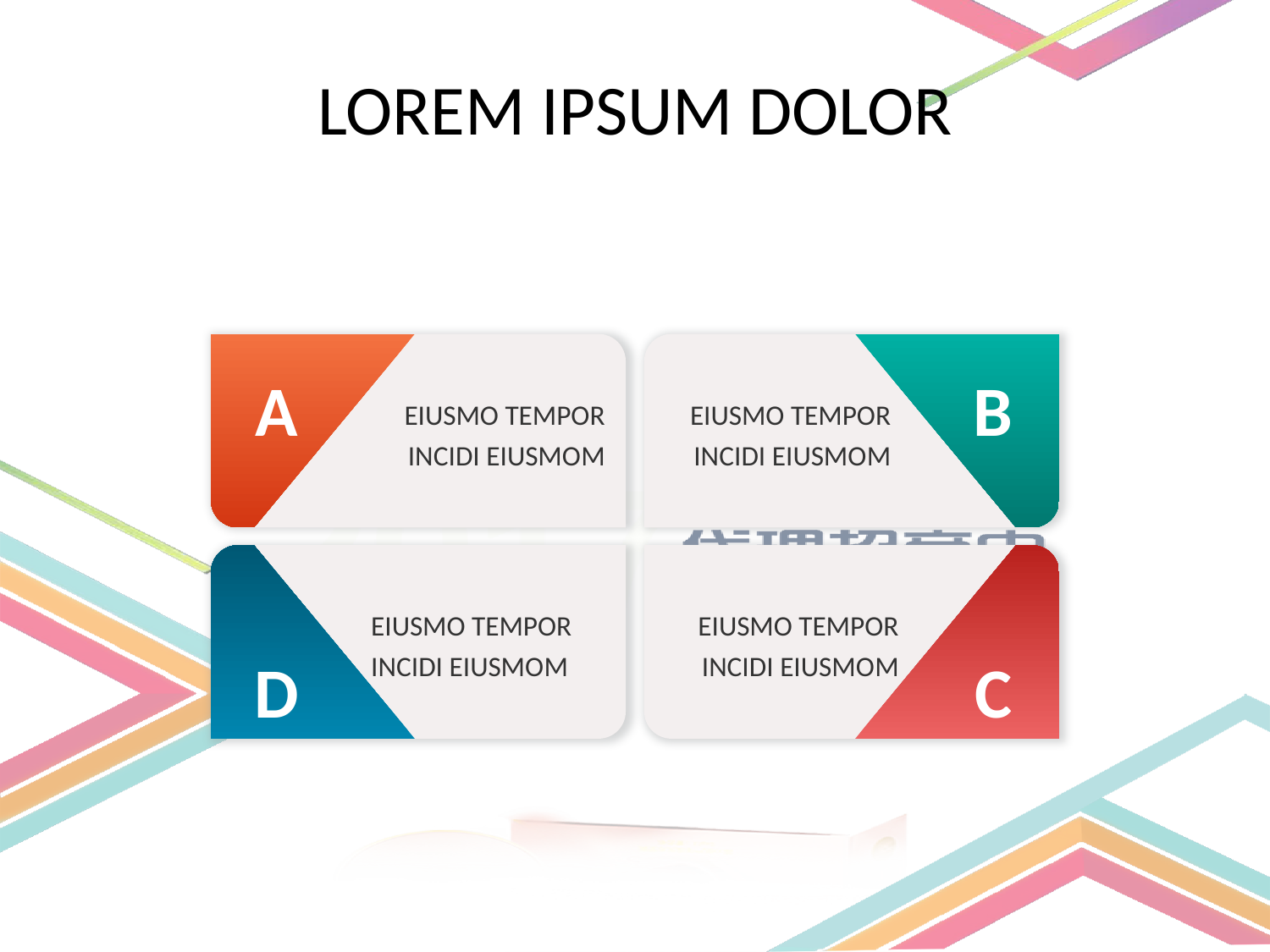

# LOREM IPSUM DOLOR
EIUSMO TEMPOR INCIDI EIUSMOM
A
EIUSMO TEMPOR INCIDI EIUSMOM
B
EIUSMO TEMPOR INCIDI EIUSMOM
D
EIUSMO TEMPOR INCIDI EIUSMOM
C